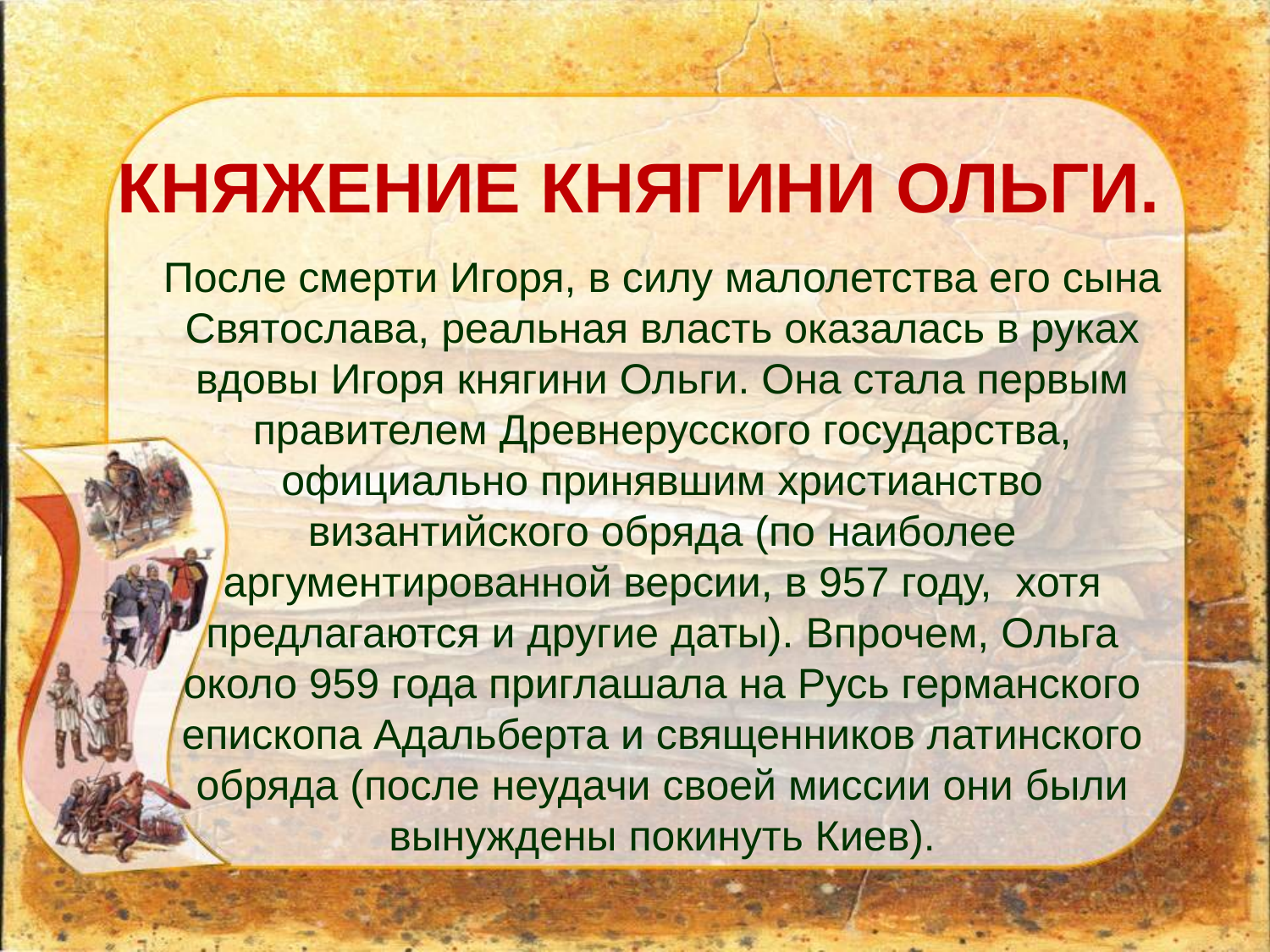

# Княжение княгини ольги.
После смерти Игоря, в силу малолетства его сына Святослава, реальная власть оказалась в руках вдовы Игоря княгини Ольги. Она стала первым правителем Древнерусского государства, официально принявшим христианство византийского обряда (по наиболее аргументированной версии, в 957 году,  хотя предлагаются и другие даты). Впрочем, Ольга около 959 года приглашала на Русь германского епископа Адальберта и священников латинского обряда (после неудачи своей миссии они были вынуждены покинуть Киев).